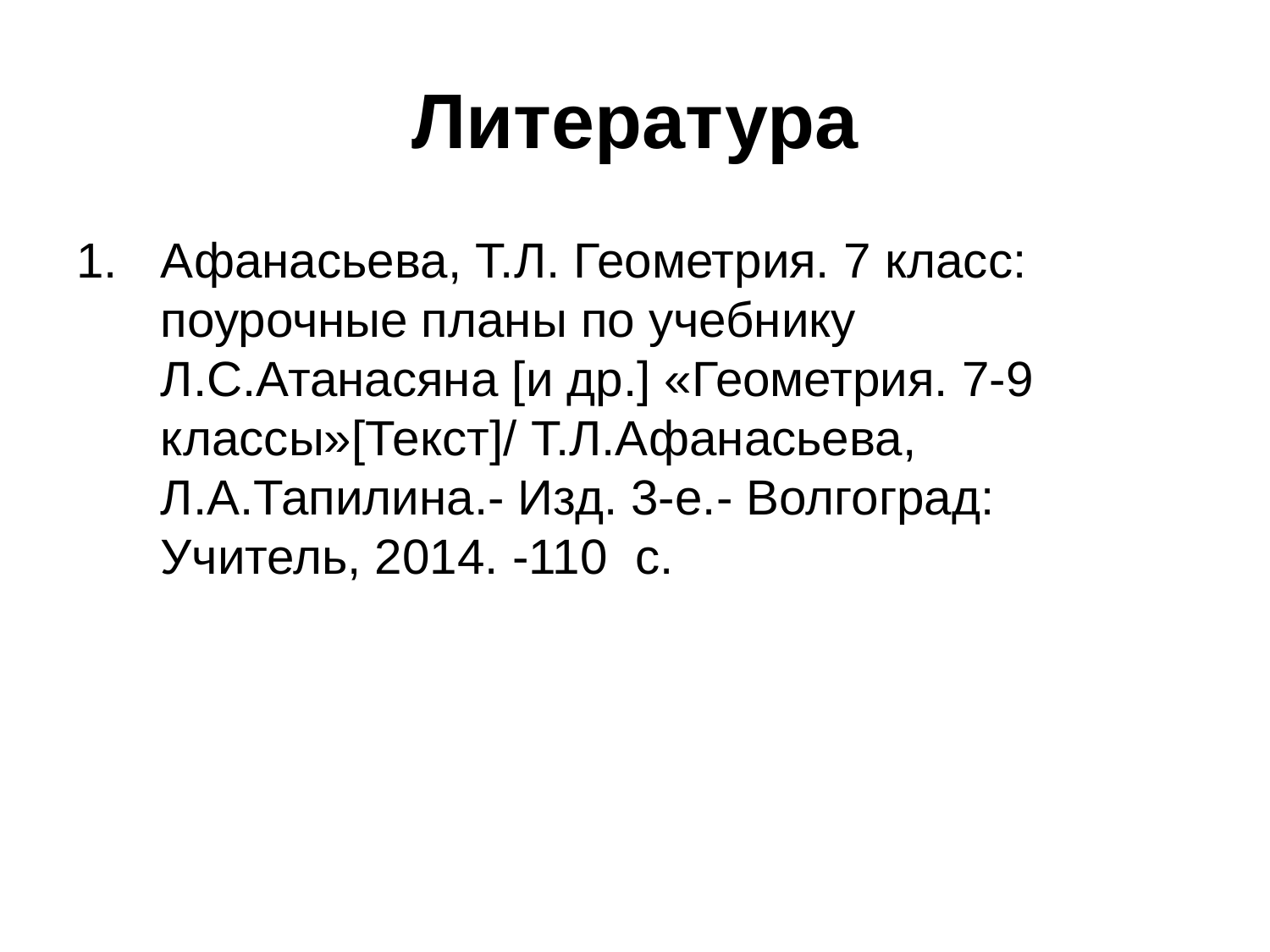

# Литература
Афанасьева, Т.Л. Геометрия. 7 класс: поурочные планы по учебнику Л.С.Атанасяна [и др.] «Геометрия. 7-9 классы»[Текст]/ Т.Л.Афанасьева, Л.А.Тапилина.- Изд. 3-е.- Волгоград: Учитель, 2014. -110  с.